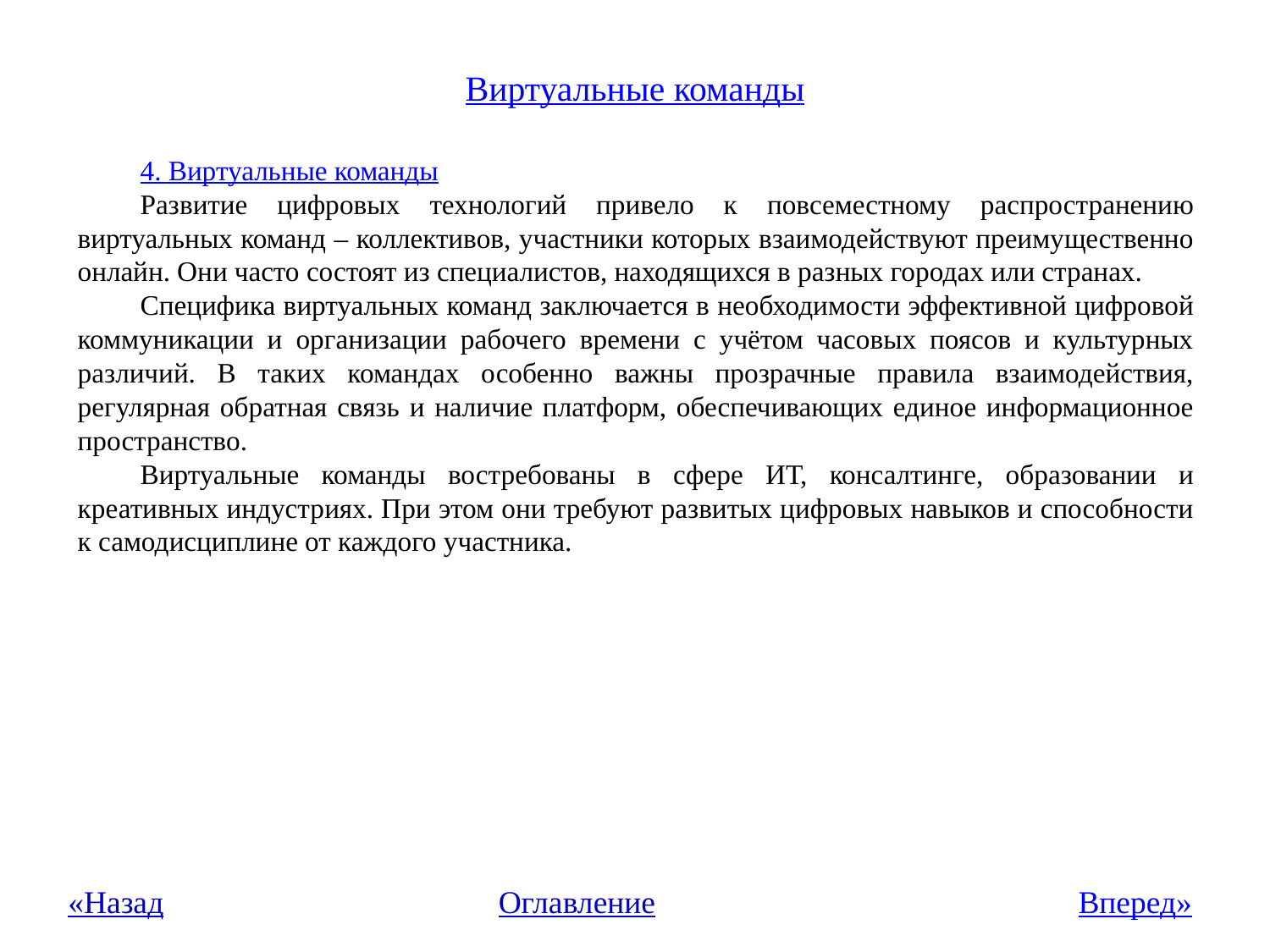

# Виртуальные команды
4. Виртуальные команды
Развитие цифровых технологий привело к повсеместному распространению виртуальных команд – коллективов, участники которых взаимодействуют преимущественно онлайн. Они часто состоят из специалистов, находящихся в разных городах или странах.
Специфика виртуальных команд заключается в необходимости эффективной цифровой коммуникации и организации рабочего времени с учётом часовых поясов и культурных различий. В таких командах особенно важны прозрачные правила взаимодействия, регулярная обратная связь и наличие платформ, обеспечивающих единое информационное пространство.
Виртуальные команды востребованы в сфере ИТ, консалтинге, образовании и креативных индустриях. При этом они требуют развитых цифровых навыков и способности к самодисциплине от каждого участника.

«Назад
Оглавление
Вперед»